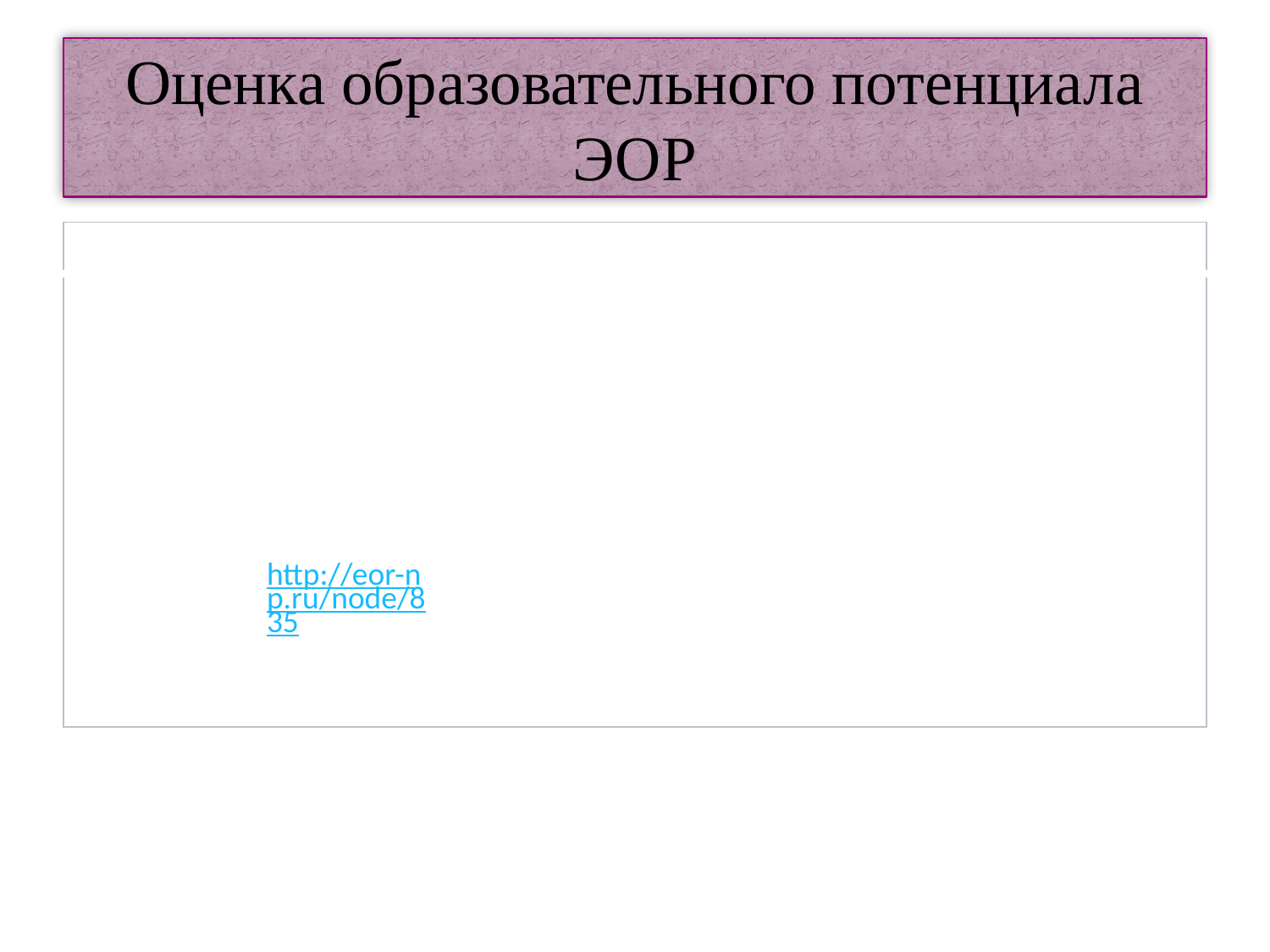

# Оценка образовательного потенциала ЭОР
| ЭОР |  | Критерии |  |  |  |
| --- | --- | --- | --- | --- | --- |
| Класс: 3 УМК «Школа России» Раздел «Литературные сказки» |  |  |  |  |  |
| Тема урока | Кол-во ресурсов к теме урока. Названия. | Общепедагогические. | Интерактивность. | Технологичность. | Методические. |
| Литературные сказки | Портал: http://eor-np.ru/node/835 Слушаю авторские сказки | 4 (средняя направленность на развитие). | 0 (ресурс не является интерактивным) | 5 (ресурс является технологичным) | Не соответствует принципам 2, 4, 5, 6. |